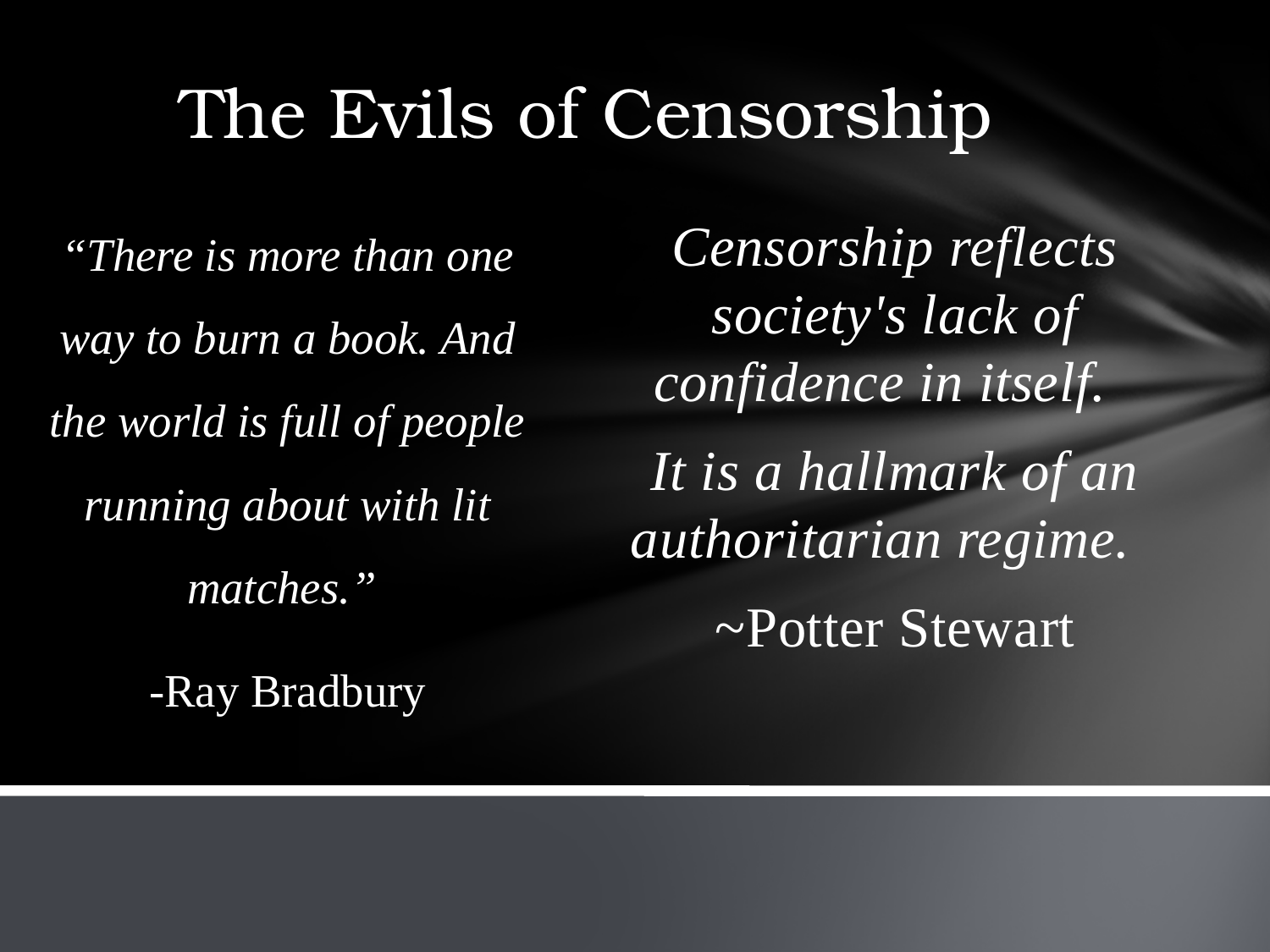

# The Evils of Censorship
“There is more than one way to burn a book. And the world is full of people running about with lit matches.”
-Ray Bradbury
Censorship reflects society's lack of confidence in itself.
It is a hallmark of an authoritarian regime.
~Potter Stewart